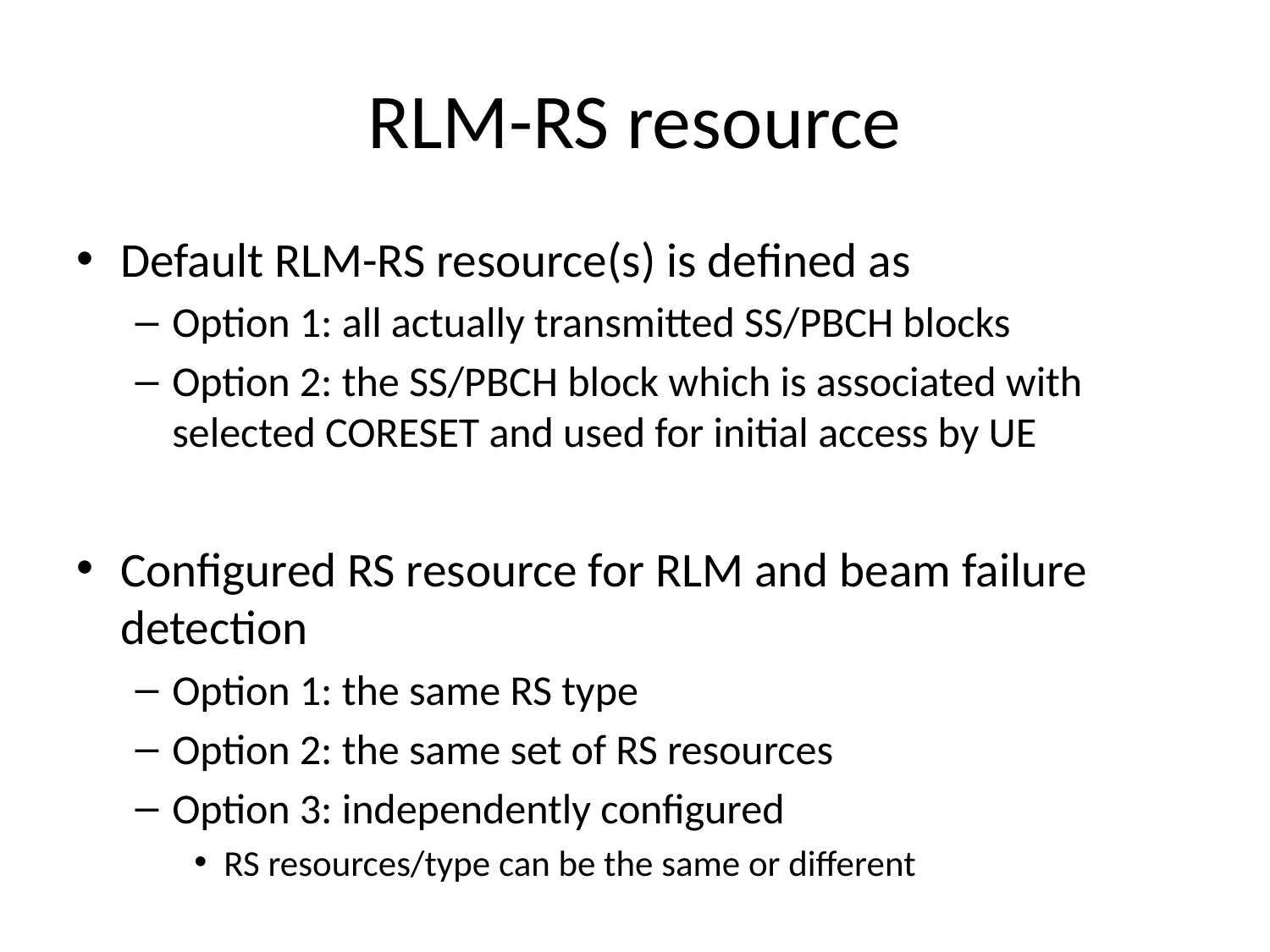

# RLM-RS resource
Default RLM-RS resource(s) is defined as
Option 1: all actually transmitted SS/PBCH blocks
Option 2: the SS/PBCH block which is associated with selected CORESET and used for initial access by UE

Configured RS resource for RLM and beam failure detection
Option 1: the same RS type
Option 2: the same set of RS resources
Option 3: independently configured
RS resources/type can be the same or different